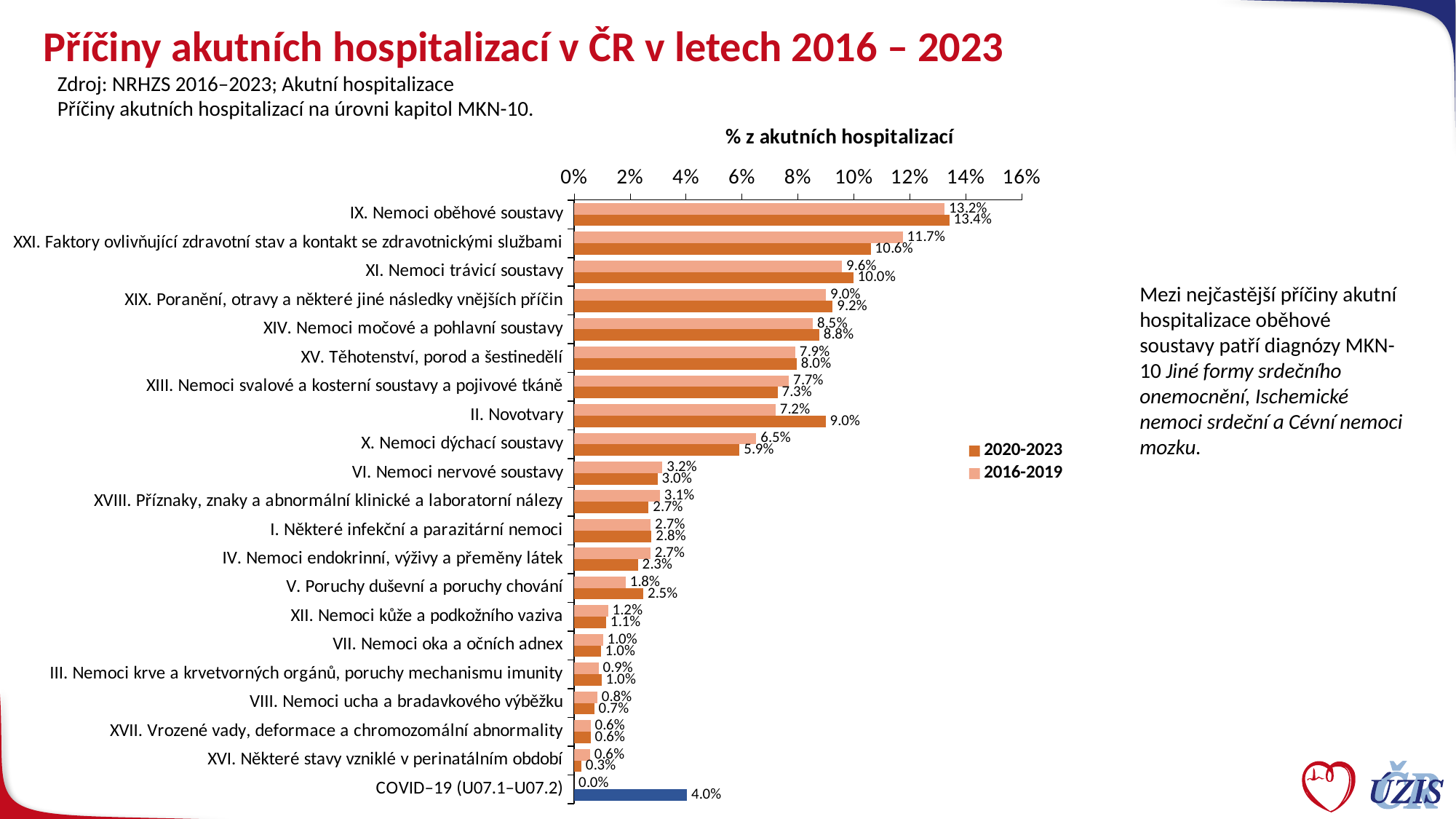

# Příčiny akutních hospitalizací v ČR v letech 2016 – 2023
Zdroj: NRHZS 2016–2023; Akutní hospitalizace
Příčiny akutních hospitalizací na úrovni kapitol MKN-10.

### Chart

| Category | 2016-2019 | 2020-2023 |
|---|---|---|
| IX. Nemoci oběhové soustavy | 0.1324166007162193 | 0.13411410875787308 |
| XXI. Faktory ovlivňující zdravotní stav a kontakt se zdravotnickými službami | 0.11744756104888687 | 0.10599127419881439 |
| XI. Nemoci trávicí soustavy | 0.09572204569813919 | 0.09973520564671794 |
| XIX. Poranění, otravy a některé jiné následky vnějších příčin | 0.09005176232776918 | 0.09240561773017654 |
| XIV. Nemoci močové a pohlavní soustavy | 0.08534236114071249 | 0.08761002775866446 |
| XV. Těhotenství, porod a šestinedělí | 0.07905387257089652 | 0.0795525554273119 |
| XIII. Nemoci svalové a kosterní soustavy a pojivové tkáně | 0.07678789052208616 | 0.07270503331085314 |
| II. Novotvary | 0.0720241797193772 | 0.08988498940078142 |
| X. Nemoci dýchací soustavy | 0.06511299224669251 | 0.05910843806578732 |
| VI. Nemoci nervové soustavy | 0.03154913620748892 | 0.029793732658431084 |
| XVIII. Příznaky, znaky a abnormální klinické a laboratorní nálezy | 0.03065681509925435 | 0.02658699996308163 |
| I. Některé infekční a parazitární nemoci | 0.027316452757824308 | 0.027644718872686165 |
| IV. Nemoci endokrinní, výživy a přeměny látek | 0.02724005979963732 | 0.022777874926941888 |
| V. Poruchy duševní a poruchy chování | 0.018400945167060485 | 0.024661927239209316 |
| XII. Nemoci kůže a podkožního vaziva | 0.01212966106177738 | 0.011390000955623663 |
| VII. Nemoci oka a očních adnex | 0.010294560975446919 | 0.00953420714912849 |
| III. Nemoci krve a krvetvorných orgánů, poruchy mechanismu imunity | 0.008703019614630266 | 0.009714393105289218 |
| VIII. Nemoci ucha a bradavkového výběžku | 0.008273293175887661 | 0.00719543597784837 |
| XVII. Vrozené vady, deformace a chromozomální abnormality | 0.005825637117271279 | 0.005868653553605854 |
| XVI. Některé stavy vzniklé v perinatálním období | 0.005643064366780696 | 0.0025886918271691554 |
| COVID–19 (U07.1–U07.2) | 0.0 | 0.04030665644296211 |
Mezi nejčastější příčiny akutní hospitalizace oběhové soustavy patří diagnózy MKN-10 Jiné formy srdečního onemocnění, Ischemické nemoci srdeční a Cévní nemoci mozku.